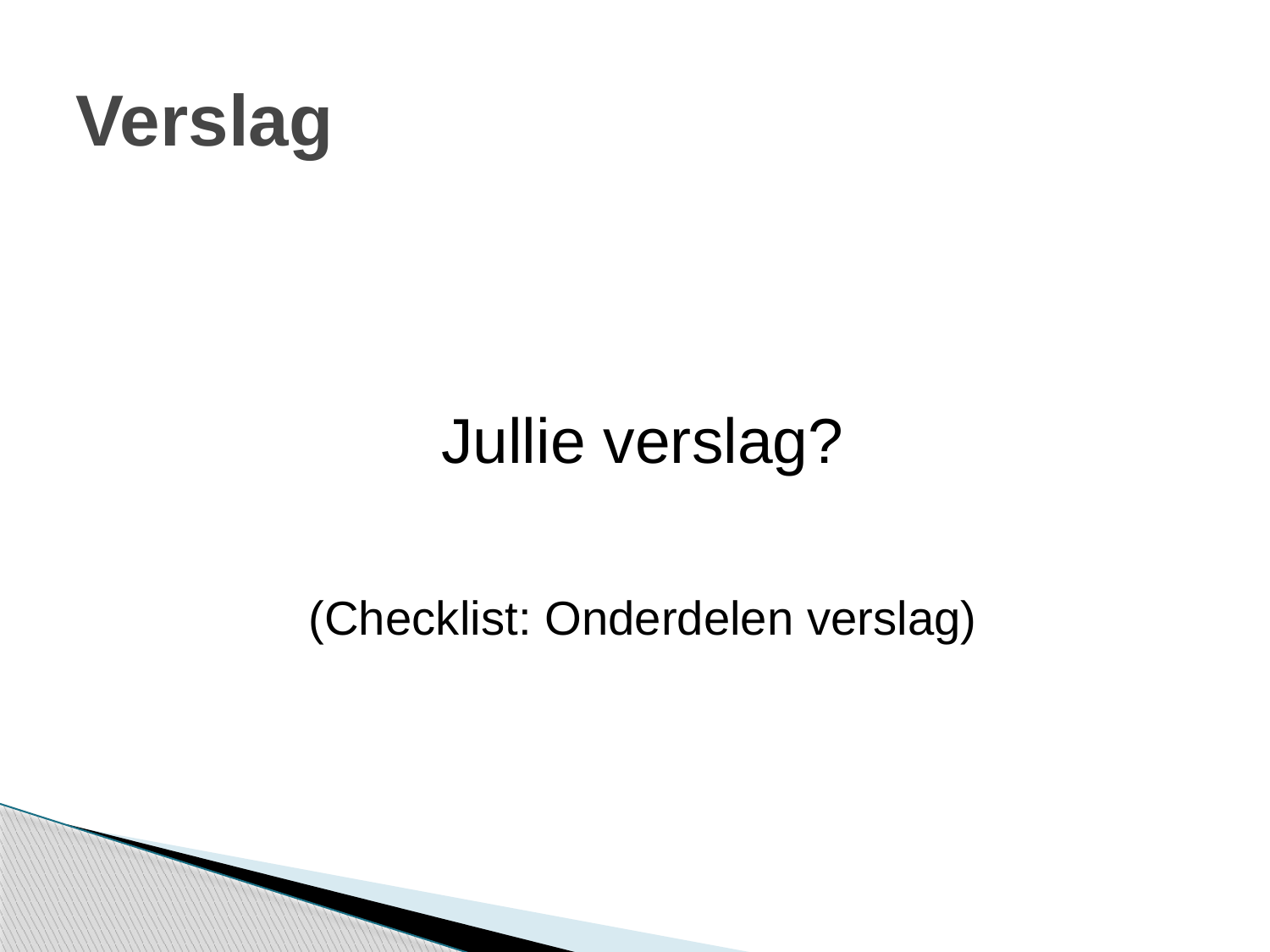

# Verslag

Jullie verslag?

(Checklist: Onderdelen verslag)